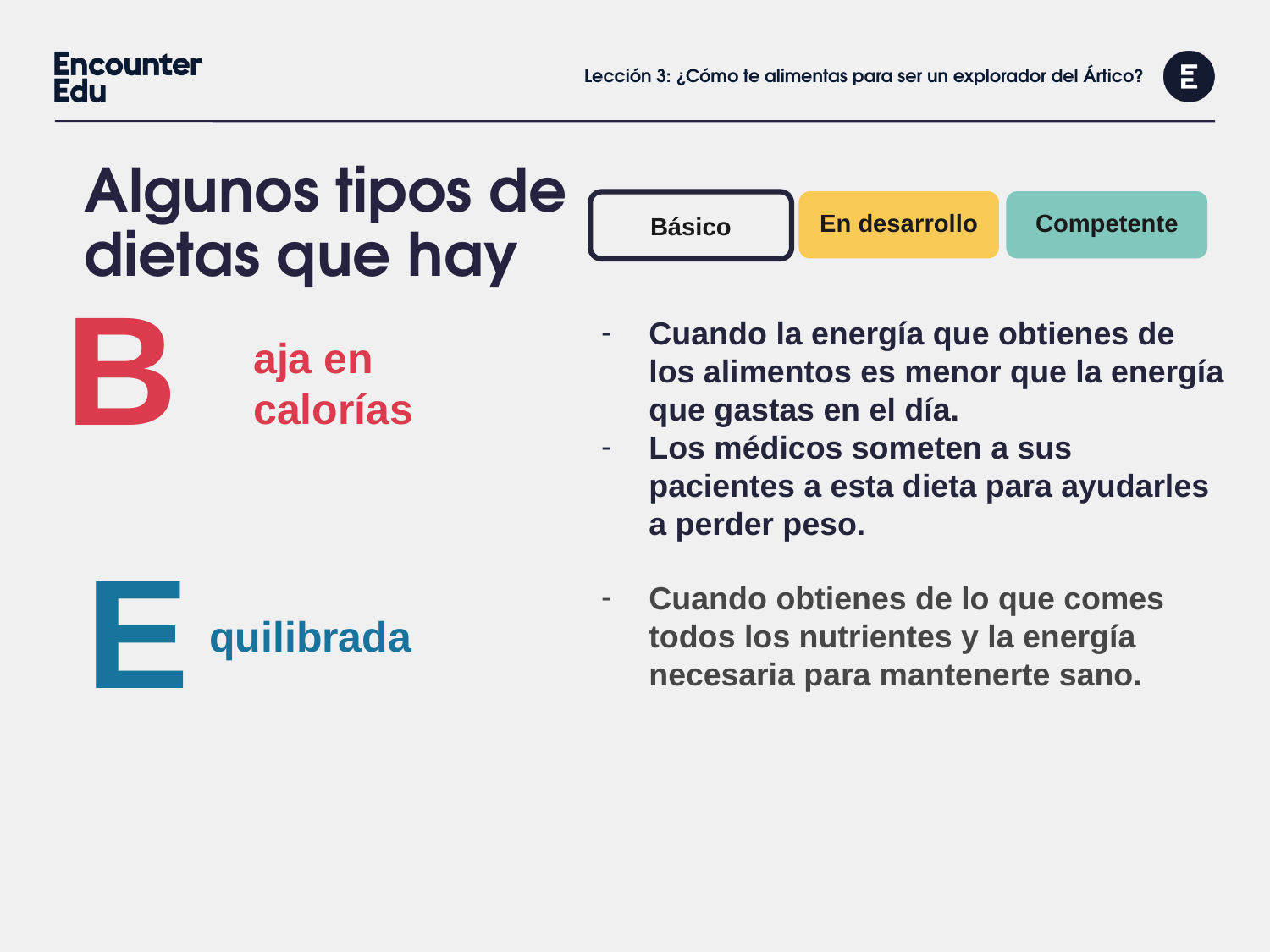

# Lección 3: ¿Cómo te alimentas para ser un explorador del Ártico?
Algunos tipos de
dietas que hay
Competente
En desarrollo
Básico
B
Cuando la energía que obtienes de los alimentos es menor que la energía que gastas en el día.
Los médicos someten a sus pacientes a esta dieta para ayudarles a perder peso.
aja en
calorías
E
Cuando obtienes de lo que comes todos los nutrientes y la energía necesaria para mantenerte sano.
quilibrada